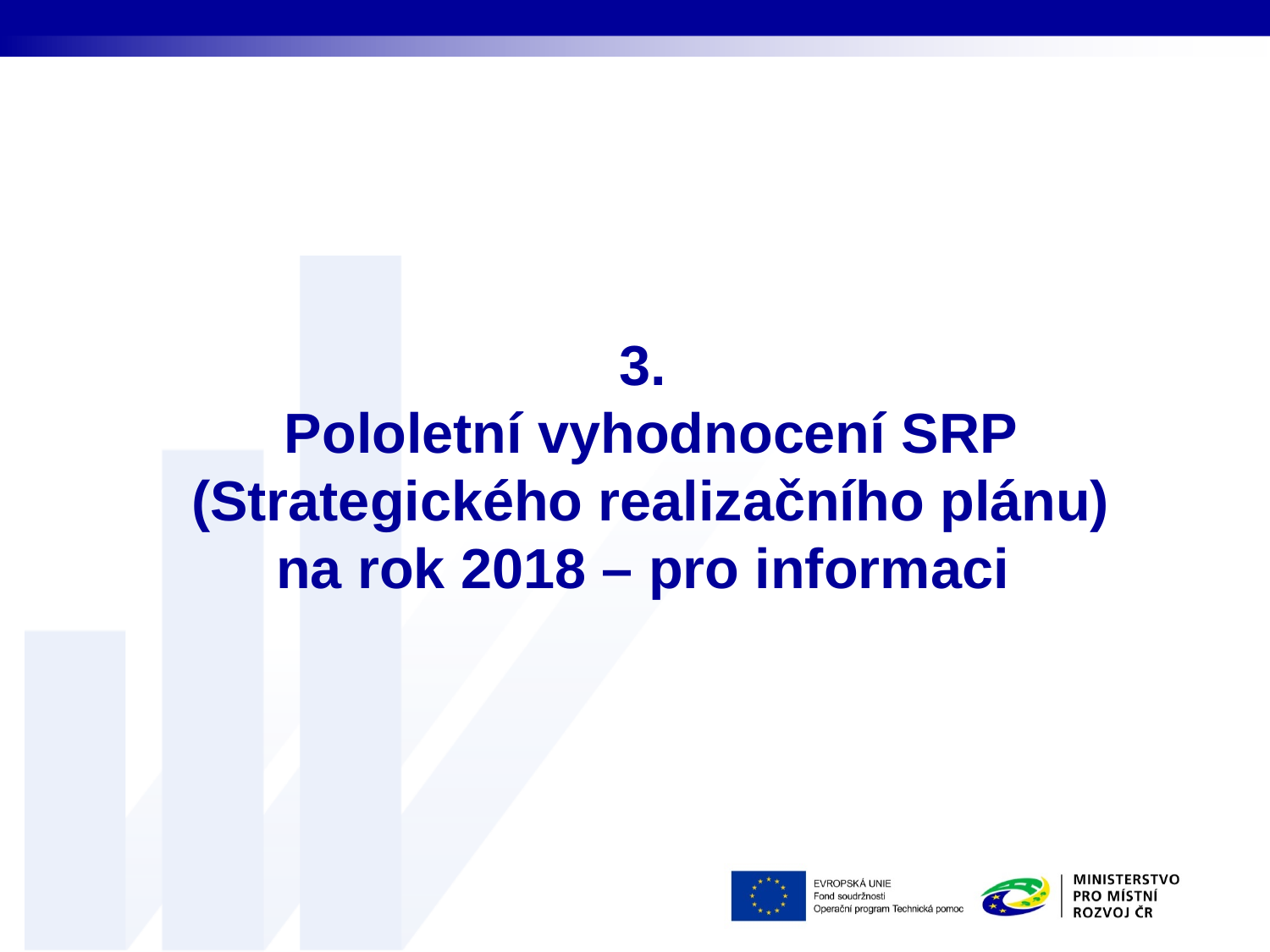

# 3. Pololetní vyhodnocení SRP (Strategického realizačního plánu) na rok 2018 – pro informaci